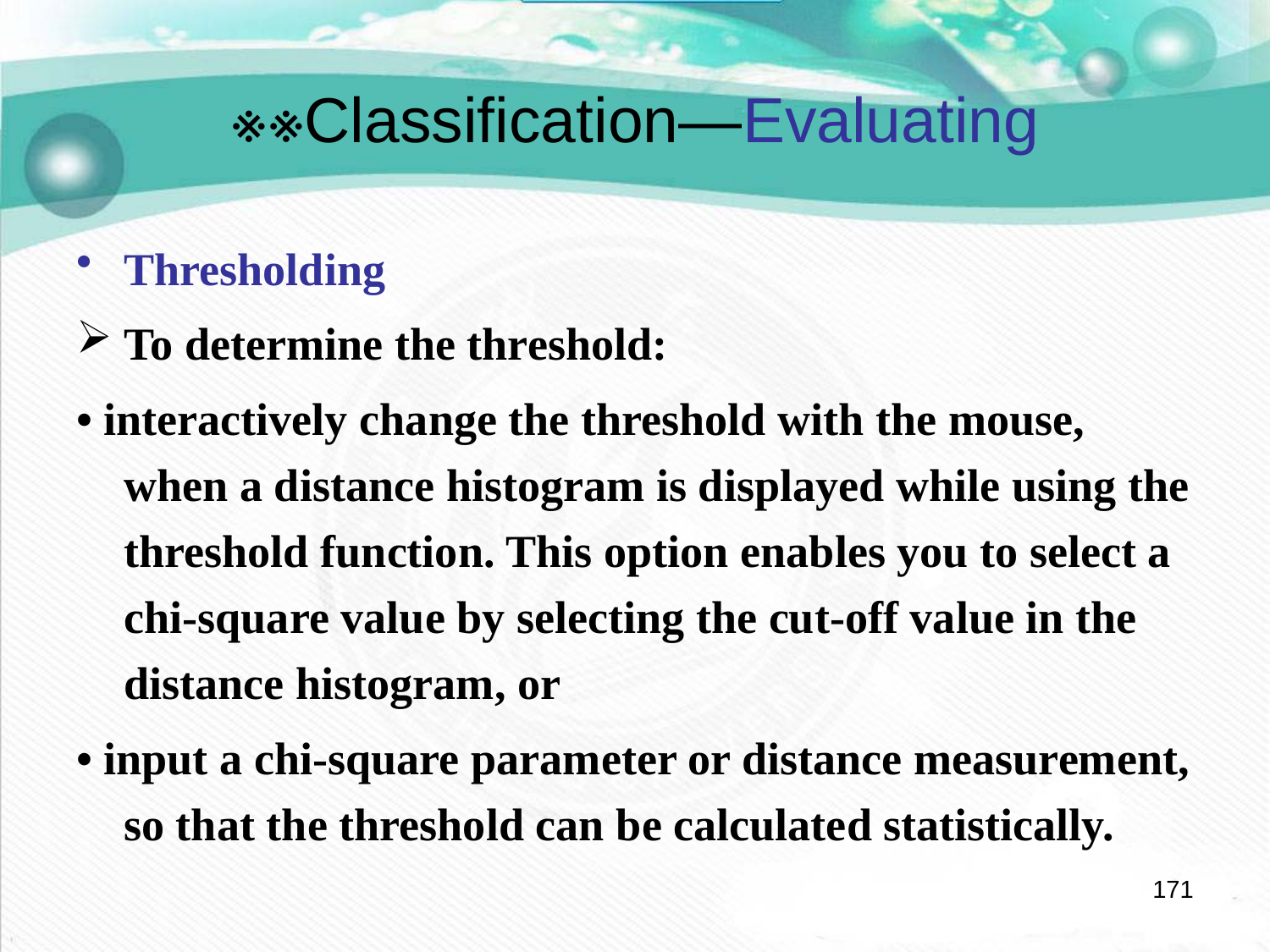

# ※※Classification—Evaluating
Thresholding
To determine the threshold:
• interactively change the threshold with the mouse, when a distance histogram is displayed while using the threshold function. This option enables you to select a chi-square value by selecting the cut-off value in the distance histogram, or
• input a chi-square parameter or distance measurement, so that the threshold can be calculated statistically.
171